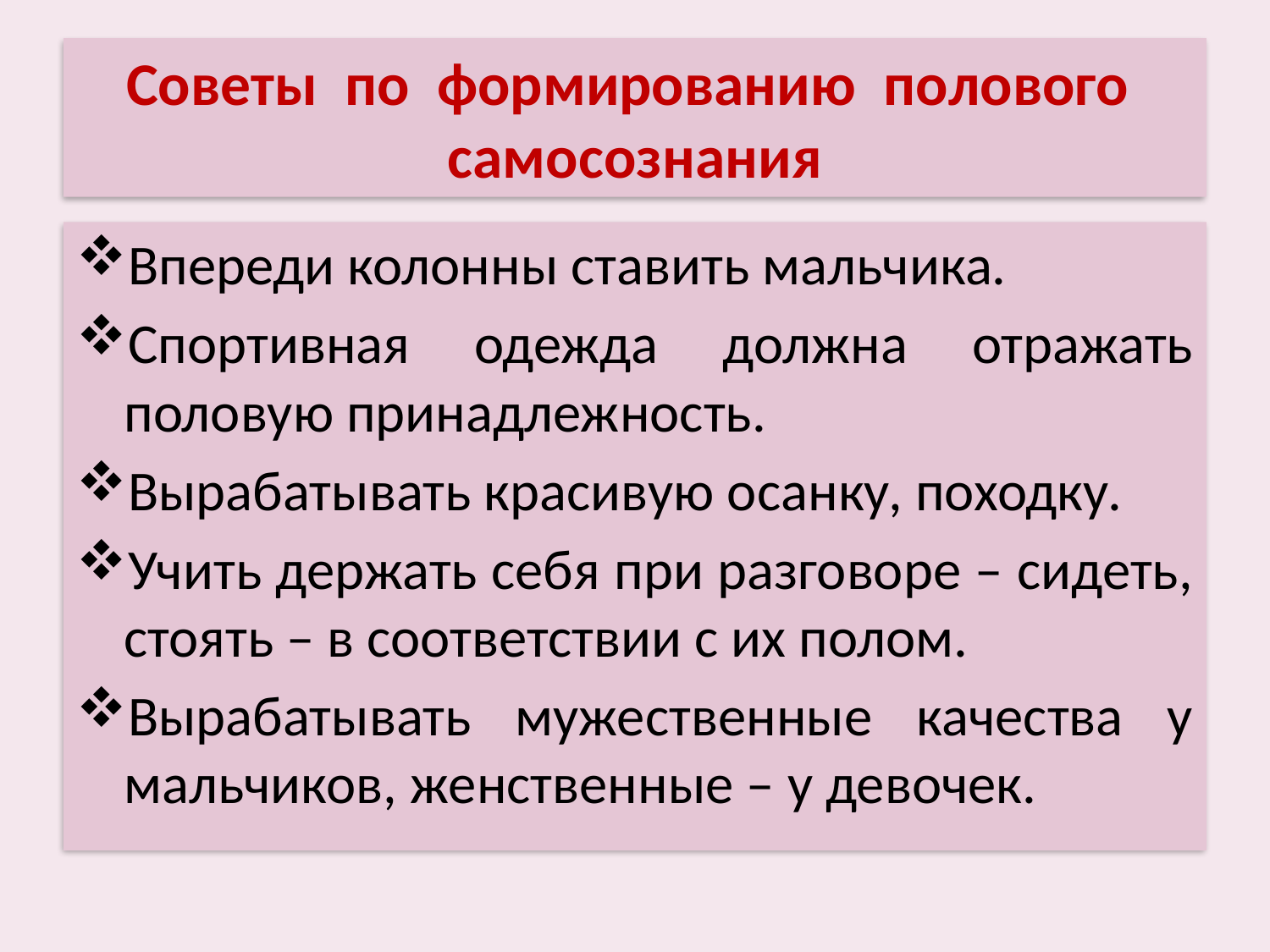

# Советы  по  формированию  полового  самосознания
Впереди колонны ставить мальчика.
Спортивная одежда должна отражать половую принадлежность.
Вырабатывать красивую осанку, походку.
Учить держать себя при разговоре – сидеть, стоять – в соответствии с их полом.
Вырабатывать мужественные качества у мальчиков, женственные – у девочек.